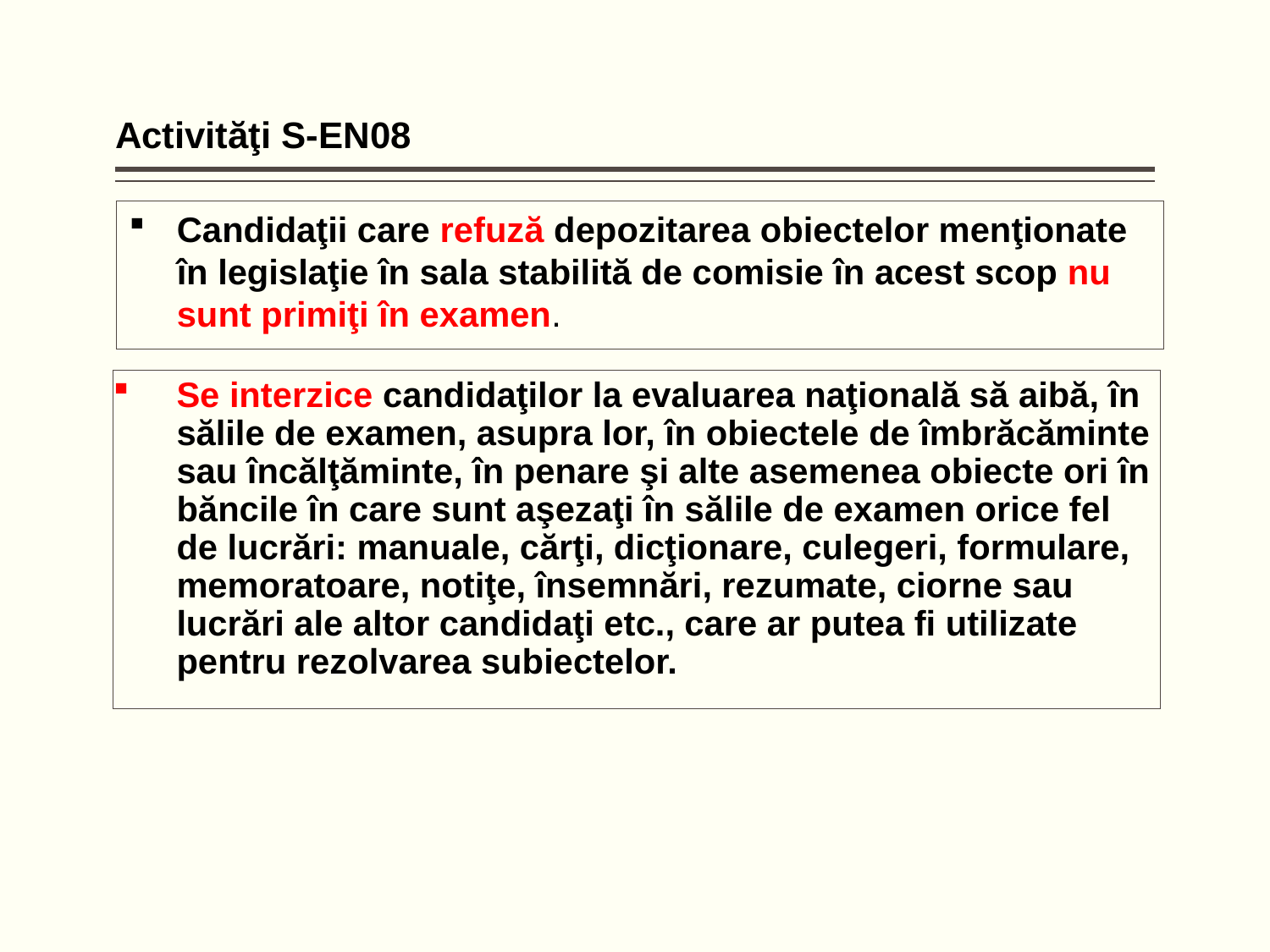

Activităţi S-EN08
Candidaţii care refuză depozitarea obiectelor menţionate în legislaţie în sala stabilită de comisie în acest scop nu sunt primiţi în examen.
# Se interzice candidaţilor la evaluarea naţională să aibă, în sălile de examen, asupra lor, în obiectele de îmbrăcăminte sau încălţăminte, în penare şi alte asemenea obiecte ori în băncile în care sunt aşezaţi în sălile de examen orice fel de lucrări: manuale, cărţi, dicţionare, culegeri, formulare, memoratoare, notiţe, însemnări, rezumate, ciorne sau lucrări ale altor candidaţi etc., care ar putea fi utilizate pentru rezolvarea subiectelor.